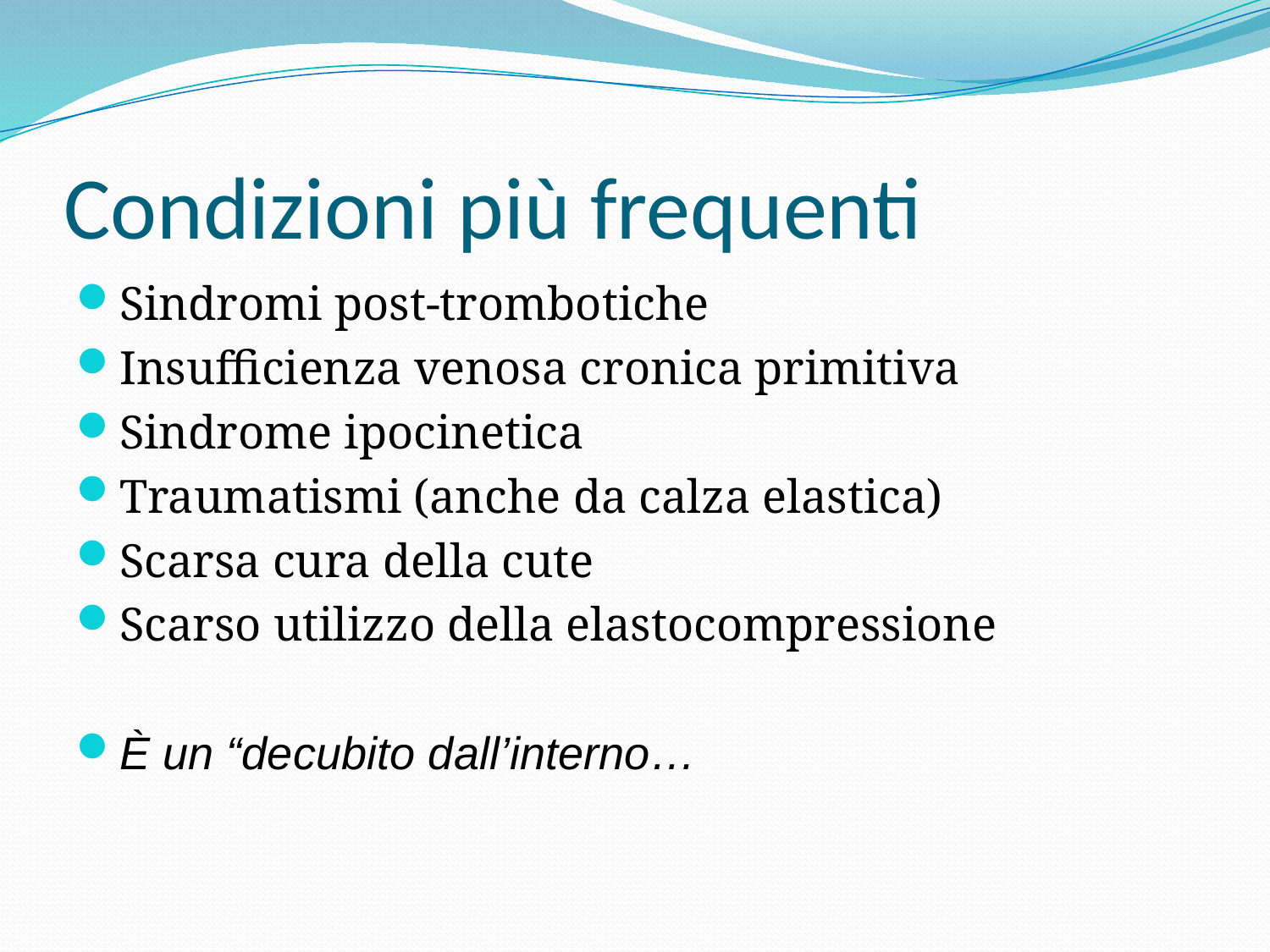

# Condizioni più frequenti
Sindromi post-trombotiche
Insufficienza venosa cronica primitiva
Sindrome ipocinetica
Traumatismi (anche da calza elastica)
Scarsa cura della cute
Scarso utilizzo della elastocompressione

È un “decubito dall’interno…